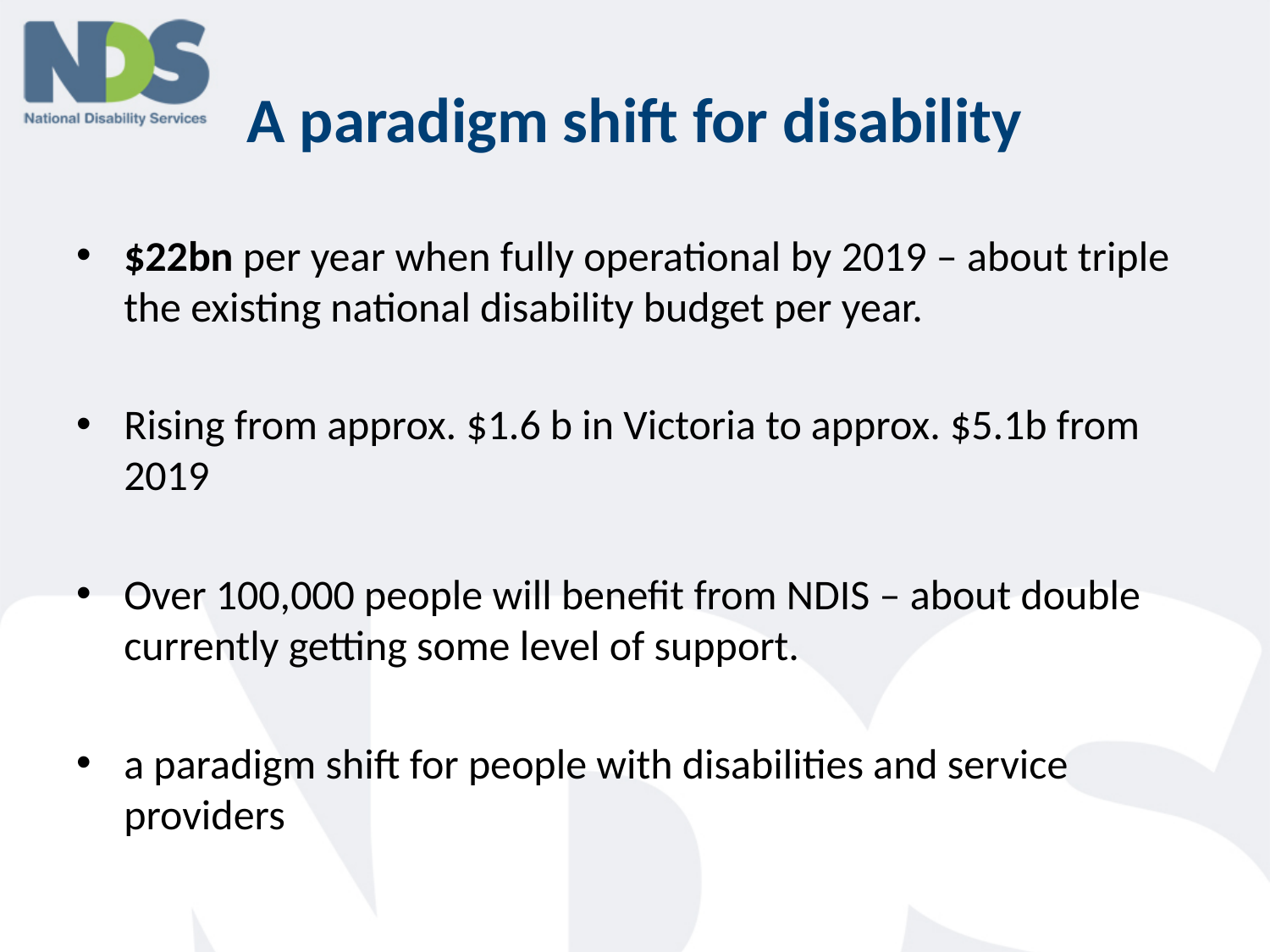

# A paradigm shift for disability
$22bn per year when fully operational by 2019 – about triple the existing national disability budget per year.

Rising from approx. $1.6 b in Victoria to approx. $5.1b from 2019

Over 100,000 people will benefit from NDIS – about double currently getting some level of support.

a paradigm shift for people with disabilities and service providers